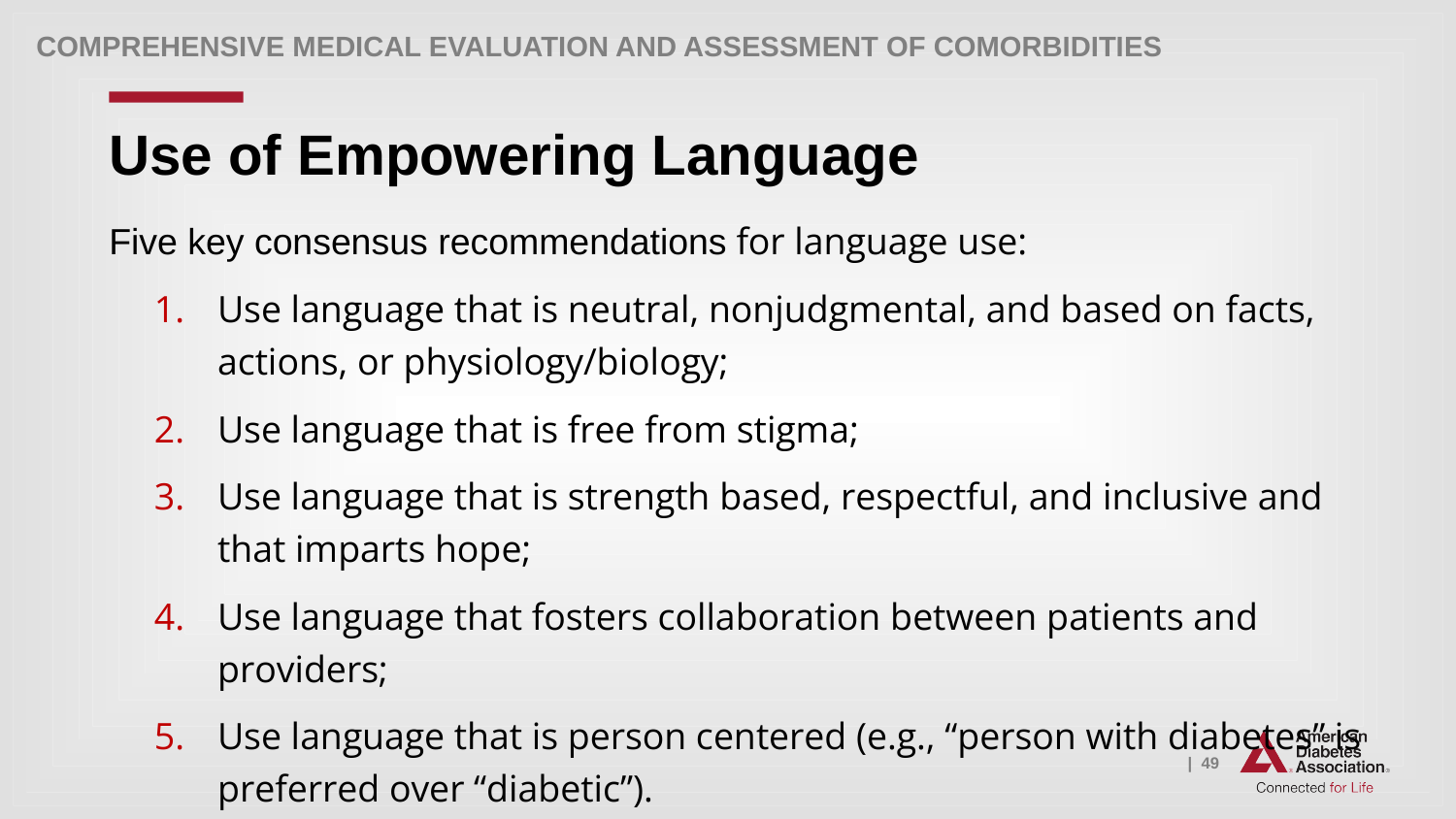

Comprehensive Medical Evaluation and Assessment of Comorbidities
# Use of Empowering Language
Five key consensus recommendations for language use:
Use language that is neutral, nonjudgmental, and based on facts, actions, or physiology/biology;
Use language that is free from stigma;
Use language that is strength based, respectful, and inclusive and that imparts hope;
Use language that fosters collaboration between patients and providers;
Use language that is person centered (e.g., “person with diabetes” is preferred over “diabetic”).